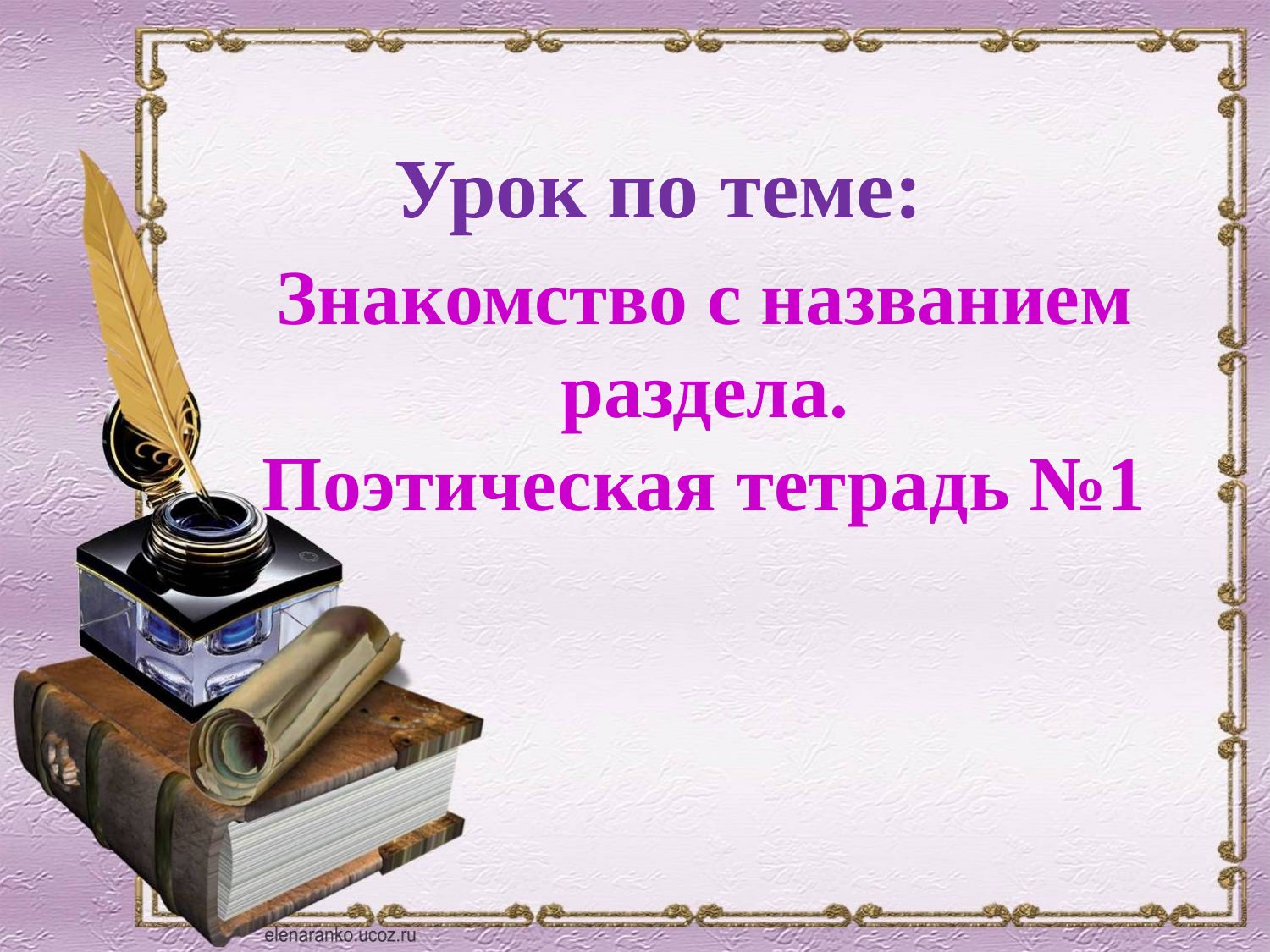

Урок по теме:
Знакомство с названием раздела.
Поэтическая тетрадь №1